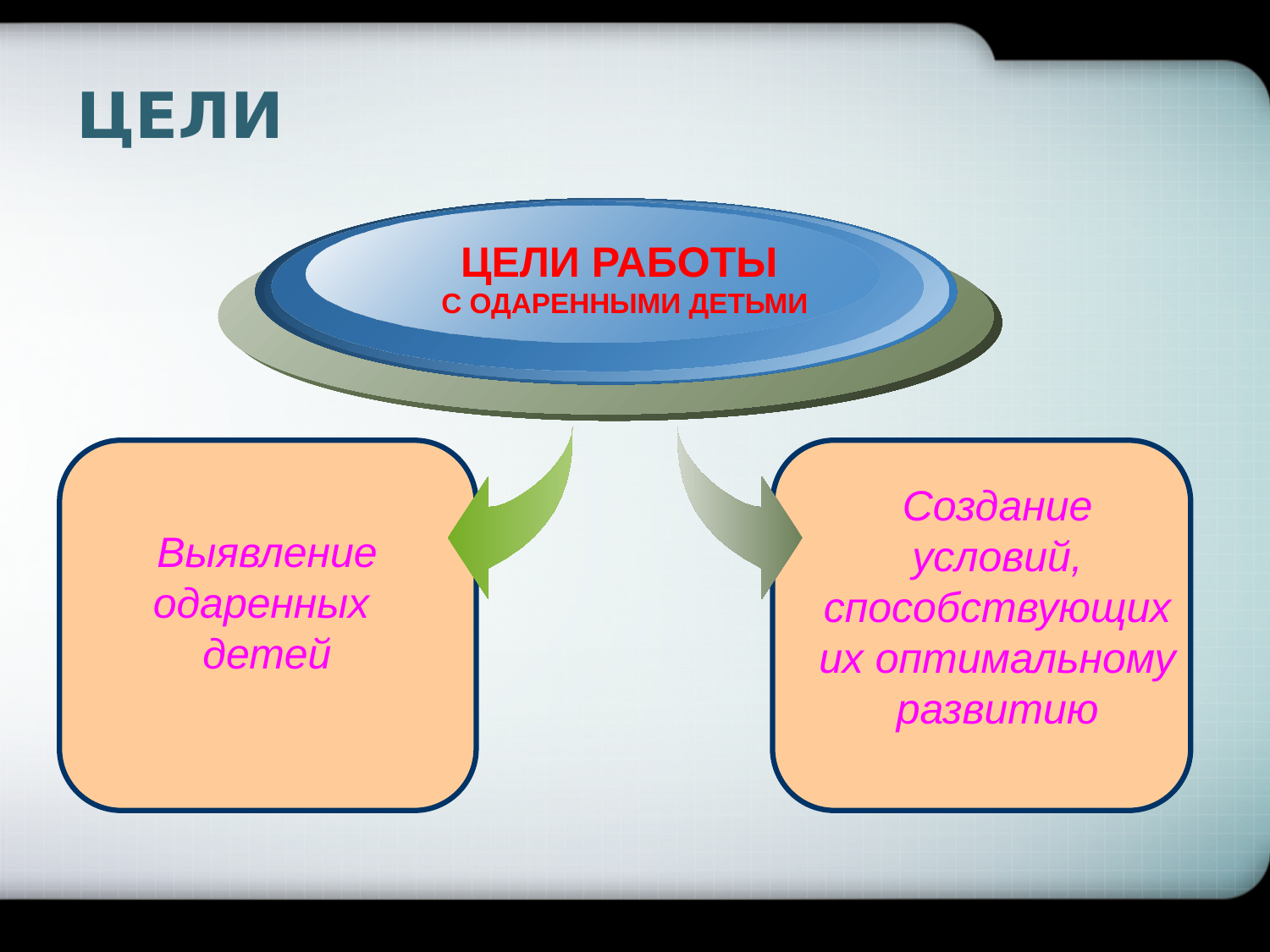

МОУ СОШ № 169
# ЦЕЛИ

ЦЕЛИ РАБОТЫ
С ОДАРЕННЫМИ ДЕТЬМИ

Выявление одаренных
детей
Создание условий, способствующих их оптимальному развитию